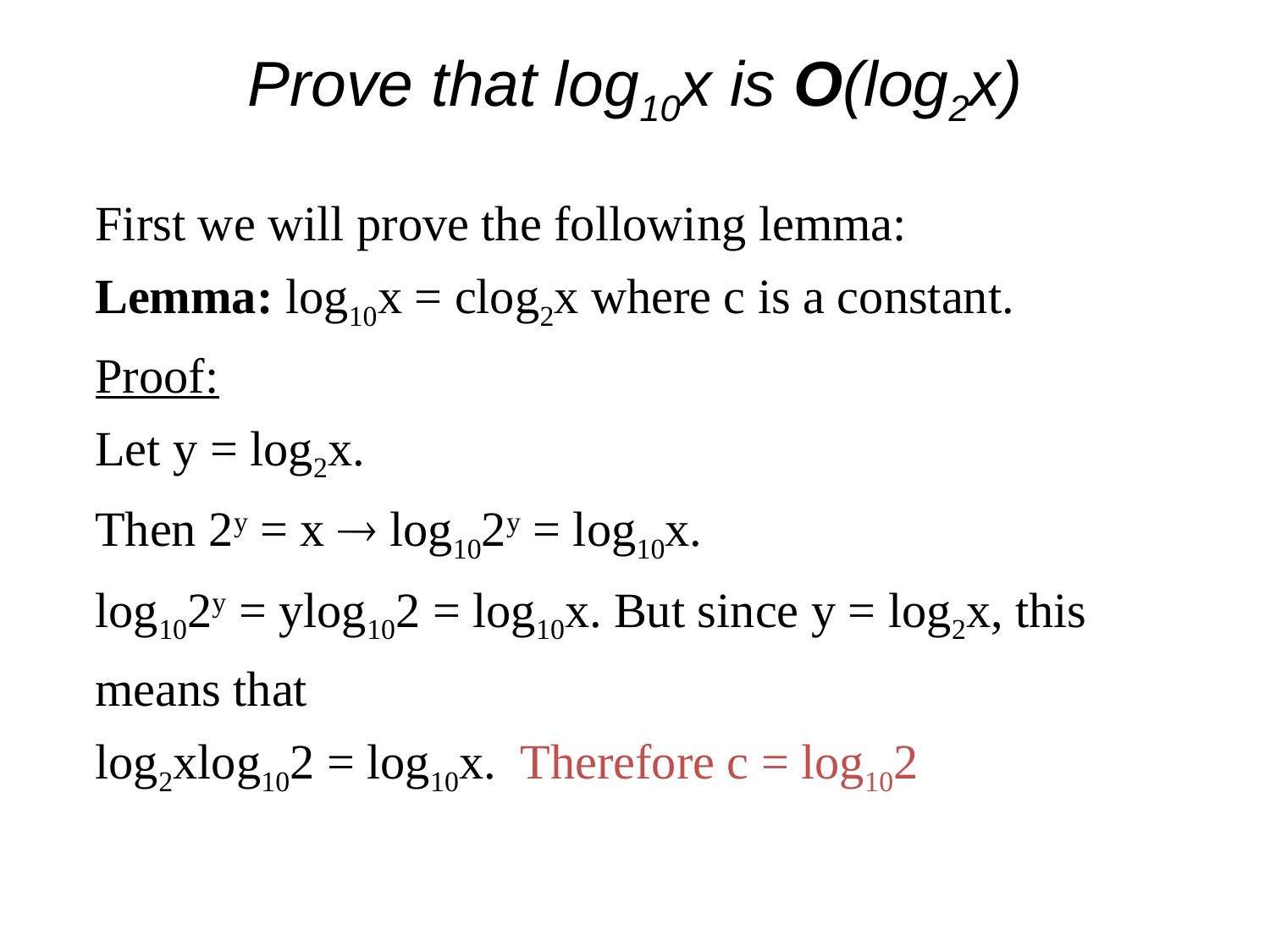

# Prove that log10x is O(log2x)
First we will prove the following lemma:
Lemma: log10x = clog2x where c is a constant.
Proof:
Let y = log2x.
Then 2y = x → log102y = log10x.
log102y = ylog102 = log10x. But since y = log2x, this means that
log2xlog102 = log10x.  Therefore c = log102